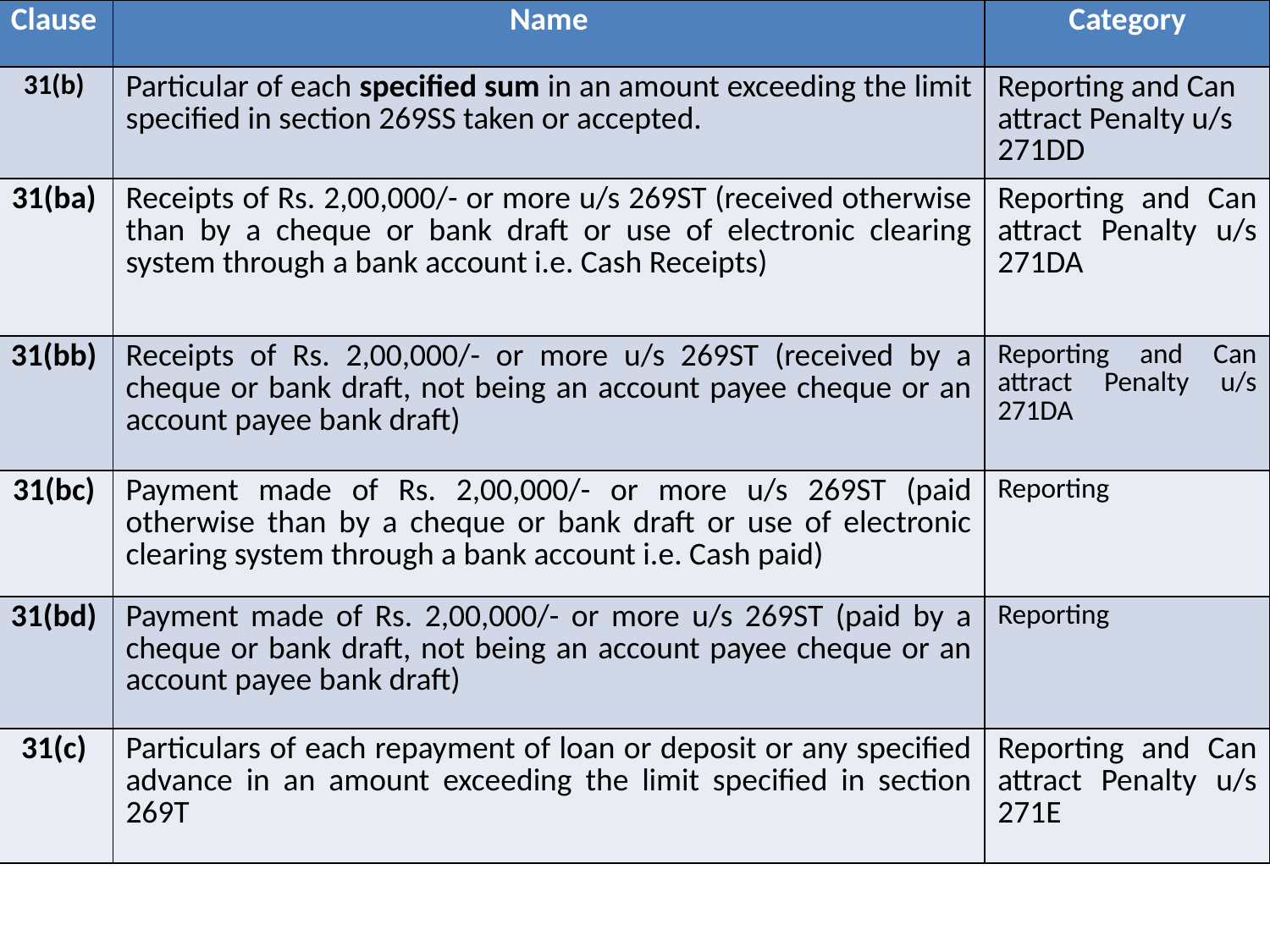

| Clause | Name | Category |
| --- | --- | --- |
| 31(b) | Particular of each specified sum in an amount exceeding the limit specified in section 269SS taken or accepted. | Reporting and Can attract Penalty u/s 271DD |
| 31(ba) | Receipts of Rs. 2,00,000/- or more u/s 269ST (received otherwise than by a cheque or bank draft or use of electronic clearing system through a bank account i.e. Cash Receipts) | Reporting and Can attract Penalty u/s 271DA |
| 31(bb) | Receipts of Rs. 2,00,000/- or more u/s 269ST (received by a cheque or bank draft, not being an account payee cheque or an account payee bank draft) | Reporting and Can attract Penalty u/s 271DA |
| 31(bc) | Payment made of Rs. 2,00,000/- or more u/s 269ST (paid otherwise than by a cheque or bank draft or use of electronic clearing system through a bank account i.e. Cash paid) | Reporting |
| 31(bd) | Payment made of Rs. 2,00,000/- or more u/s 269ST (paid by a cheque or bank draft, not being an account payee cheque or an account payee bank draft) | Reporting |
| 31(c) | Particulars of each repayment of loan or deposit or any specified advance in an amount exceeding the limit specified in section 269T | Reporting and Can attract Penalty u/s 271E |